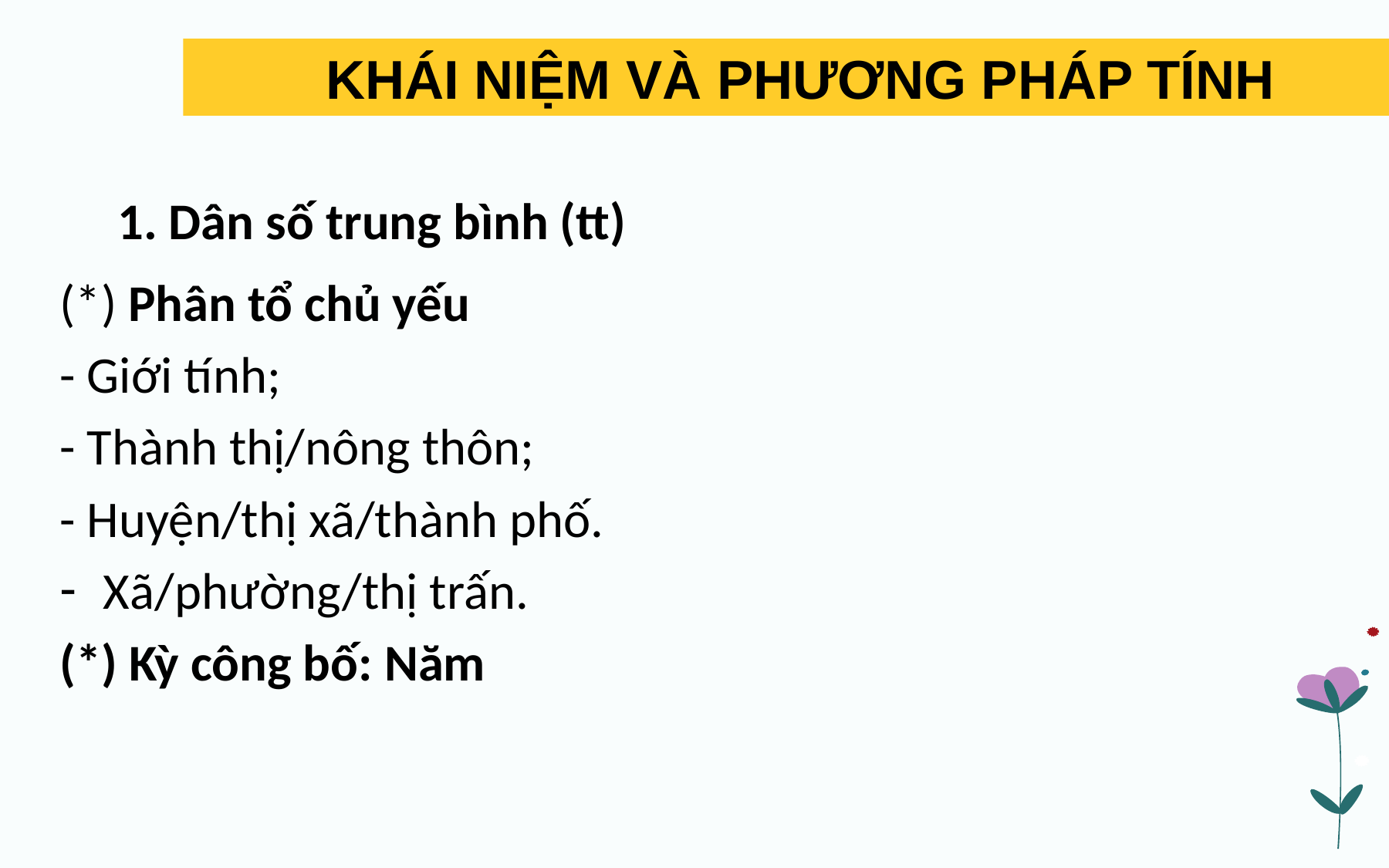

KHÁI NIỆM VÀ PHƯƠNG PHÁP TÍNH
	1. Dân số trung bình (tt)
(*) Phân tổ chủ yếu
- Giới tính;
- Thành thị/nông thôn;
- Huyện/thị xã/thành phố.
Xã/phường/thị trấn.
(*) Kỳ công bố: Năm